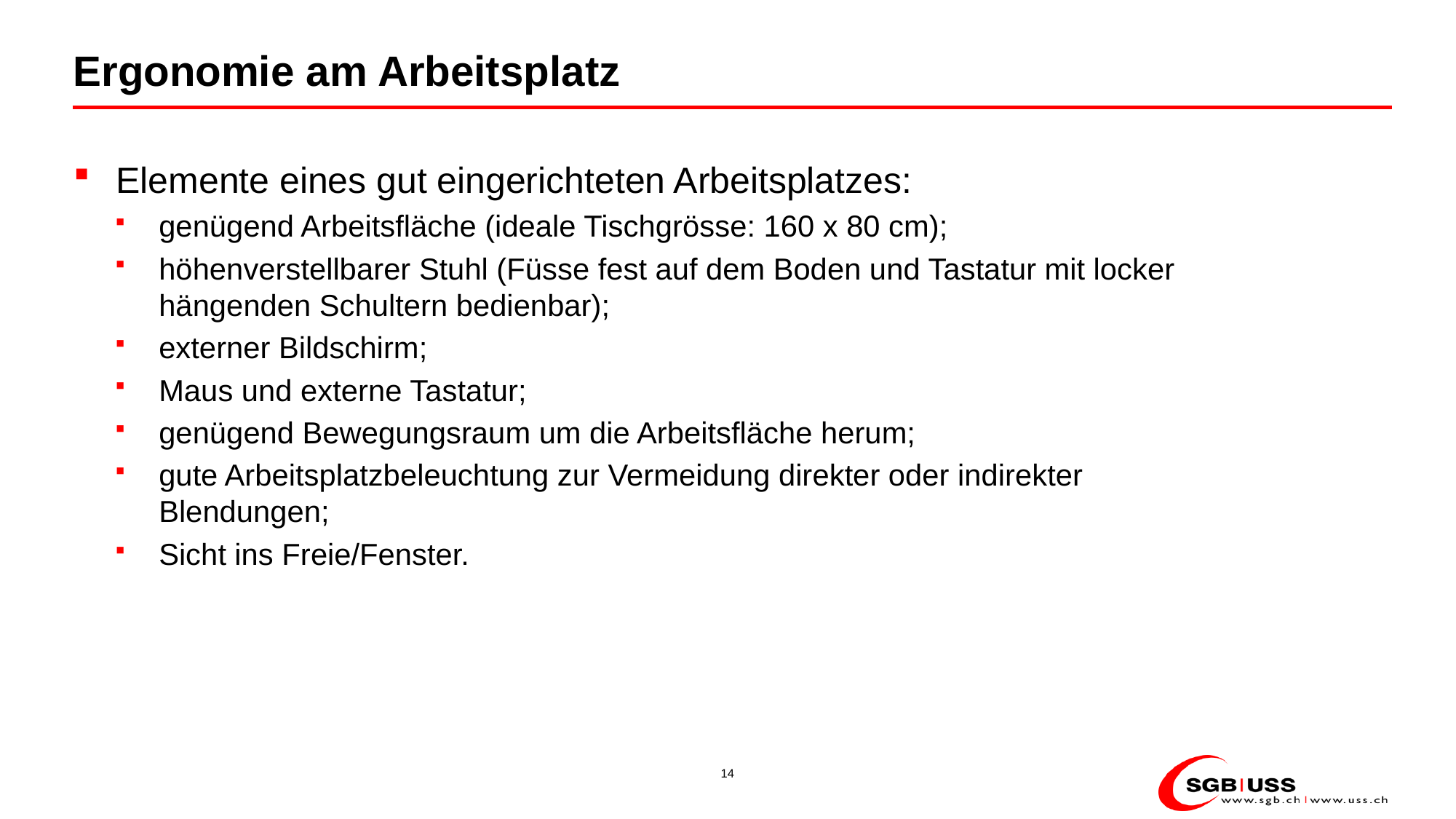

# Ergonomie am Arbeitsplatz

Elemente eines gut eingerichteten Arbeitsplatzes:
genügend Arbeitsfläche (ideale Tischgrösse: 160 x 80 cm);
höhenverstellbarer Stuhl (Füsse fest auf dem Boden und Tastatur mit locker hängenden Schultern bedienbar);
externer Bildschirm;
Maus und externe Tastatur;
genügend Bewegungsraum um die Arbeitsfläche herum;
gute Arbeitsplatzbeleuchtung zur Vermeidung direkter oder indirekter Blendungen;
Sicht ins Freie/Fenster.

14